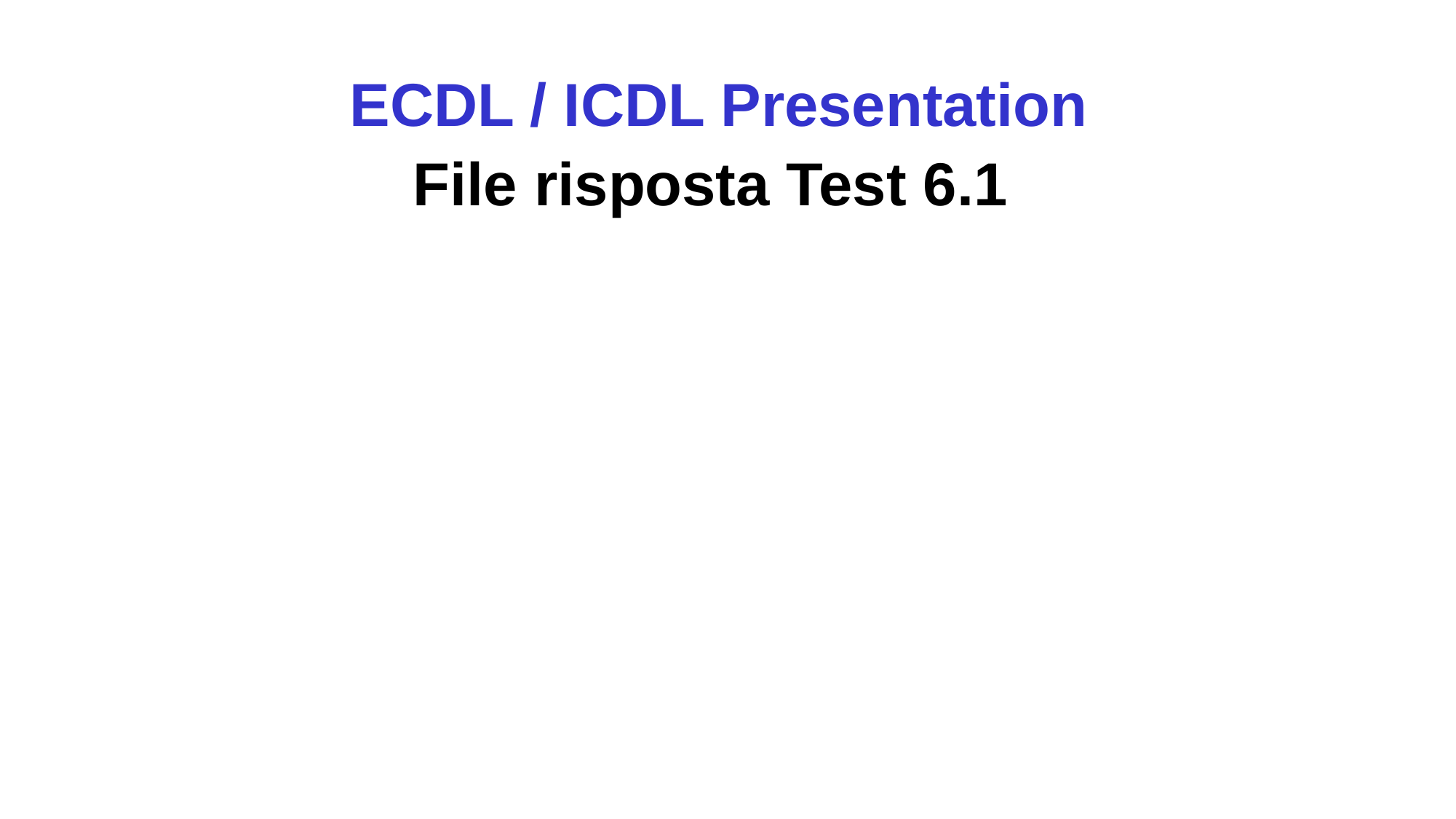

# ECDL / ICDL Presentation File risposta Test 6.1

Candidate Identification